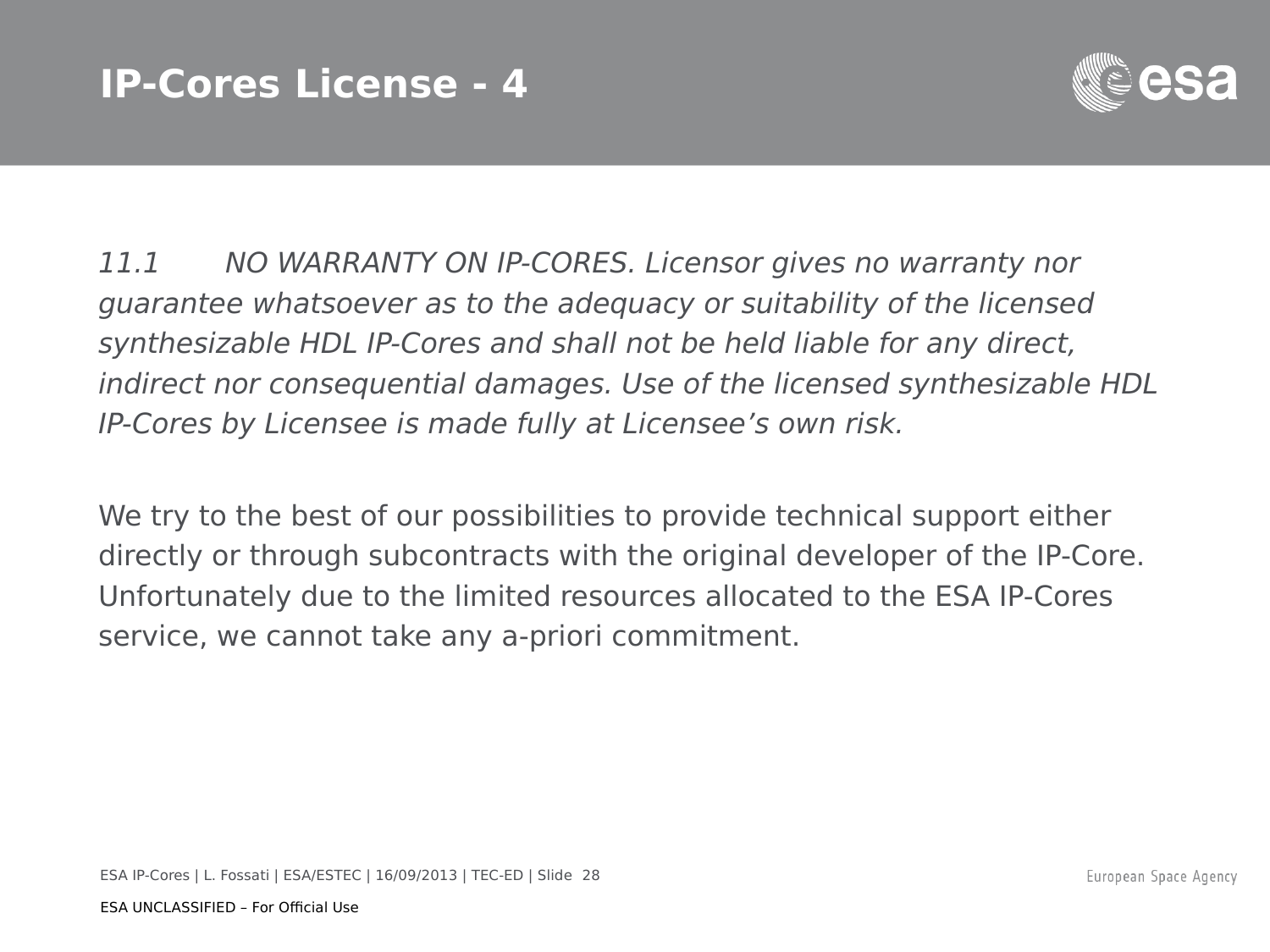

# IP-Cores License - 4
11.1 	NO WARRANTY ON IP-CORES. Licensor gives no warranty nor guarantee whatsoever as to the adequacy or suitability of the licensed synthesizable HDL IP-Cores and shall not be held liable for any direct, indirect nor consequential damages. Use of the licensed synthesizable HDL IP-Cores by Licensee is made fully at Licensee’s own risk.

We try to the best of our possibilities to provide technical support either directly or through subcontracts with the original developer of the IP-Core. Unfortunately due to the limited resources allocated to the ESA IP-Cores service, we cannot take any a-priori commitment.